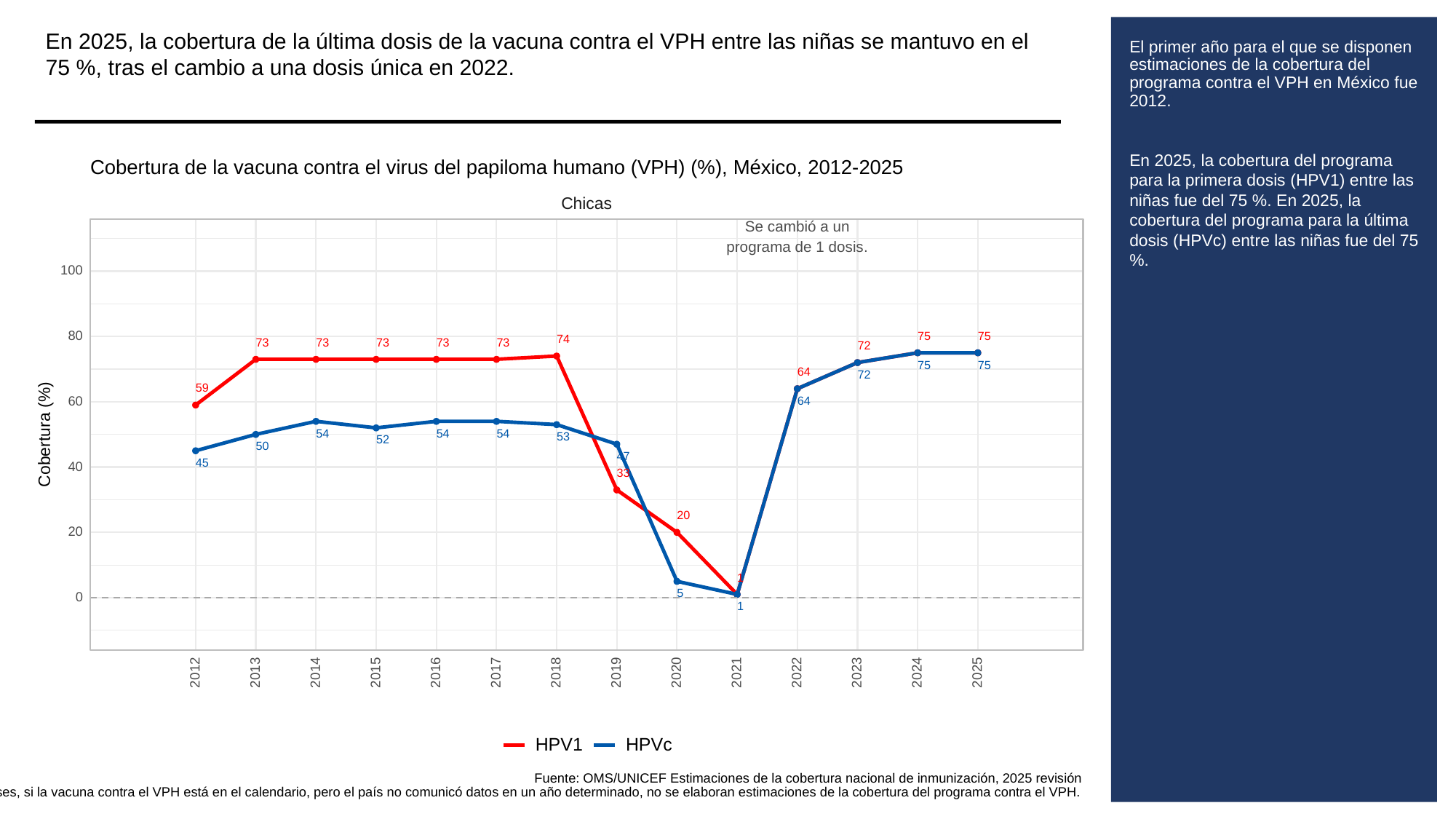

En 2025, la cobertura de la última dosis de la vacuna contra el VPH entre las niñas se mantuvo en el 75 %, tras el cambio a una dosis única en 2022.
# El primer año para el que se disponen estimaciones de la cobertura del programa contra el VPH en México fue 2012.

En 2025, la cobertura del programa para la primera dosis (HPV1) entre las niñas fue del 75 %. En 2025, la cobertura del programa para la última dosis (HPVc) entre las niñas fue del 75 %.

Cobertura de la vacuna contra el virus del papiloma humano (VPH) (%), México, 2012-2025
Chicas

Se cambió a un

programa de 1 dosis.
100

80
75
75
74

73
73
73
73
73
72

75
75
64

72
59

60
64

Cobertura (%)
54
54
54

53

52

50

47
45
40

33

20
20

1

5

0

1

2013
2023
2012
2014
2015
2016
2017
2018
2019
2020
2021
2022
2024
2025
HPVc
HPV1

Fuente: OMS/UNICEF Estimaciones de la cobertura nacional de inmunización, 2025 revisión
Para algunos países, si la vacuna contra el VPH está en el calendario, pero el país no comunicó datos en un año determinado, no se elaboran estimaciones de la cobertura del programa contra el VPH.